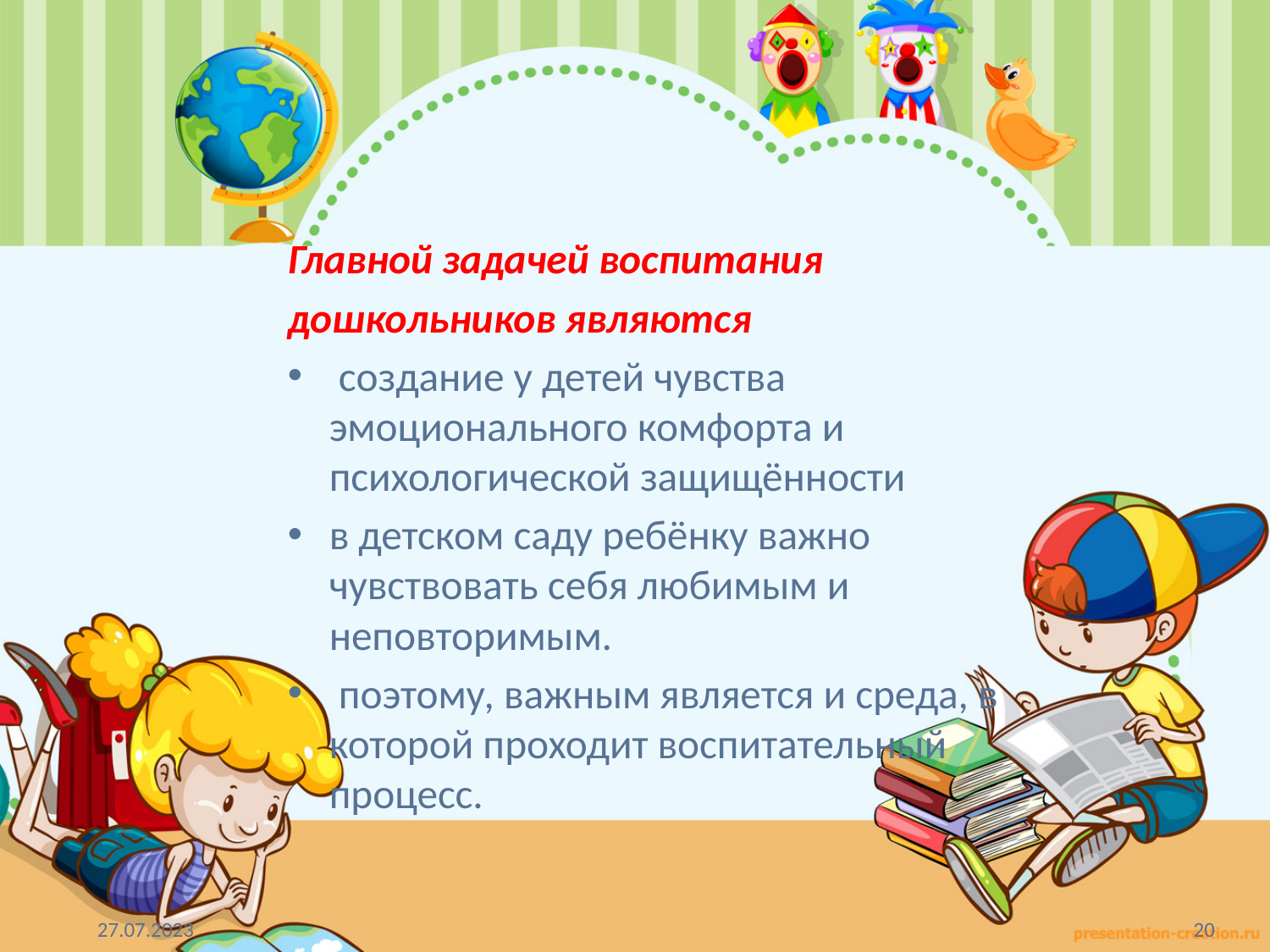

Главной задачей воспитания
дошкольников являются
 создание у детей чувства   эмоционального комфорта и психологической защищённости
в детском саду ребёнку важно чувствовать себя любимым и неповторимым.
 поэтому, важным является и среда, в которой проходит воспитательный процесс.